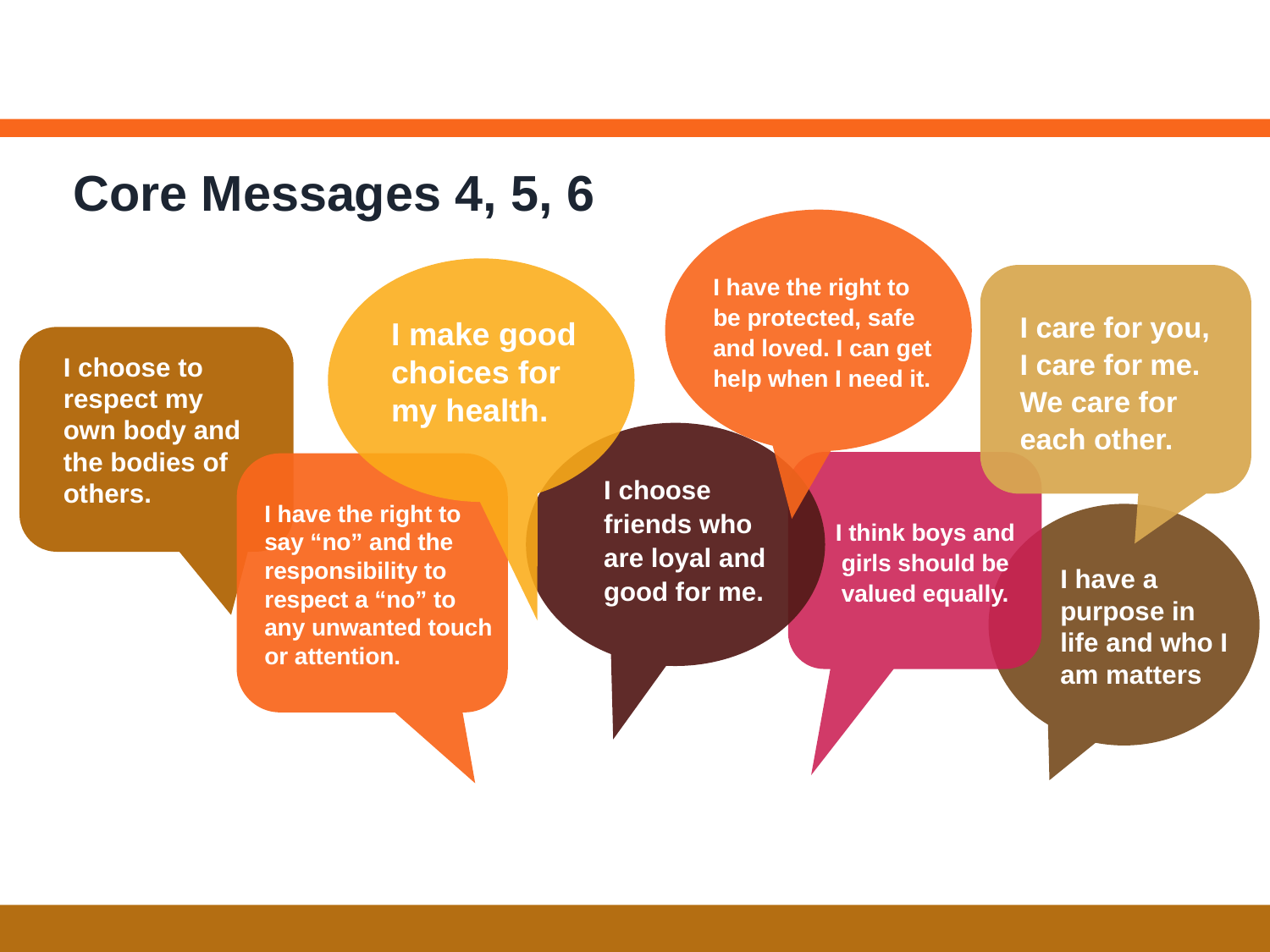

# Core Messages 4, 5, 6

I have the right to be protected, safe and loved. I can get help when I need it.
I care for you,
I care for me. We care for each other.

I make good choices for my health.

I choose to respect my own body and the bodies of others.

I choose friends who are loyal and good for me.
I have the right to say “no” and the responsibility to respect a “no” to any unwanted touch or attention.

I think boys and girls should be valued equally.
I have a purpose in life and who I am matters

12
South Africa School-Based Sexuality and HIV Prevention Education Activity